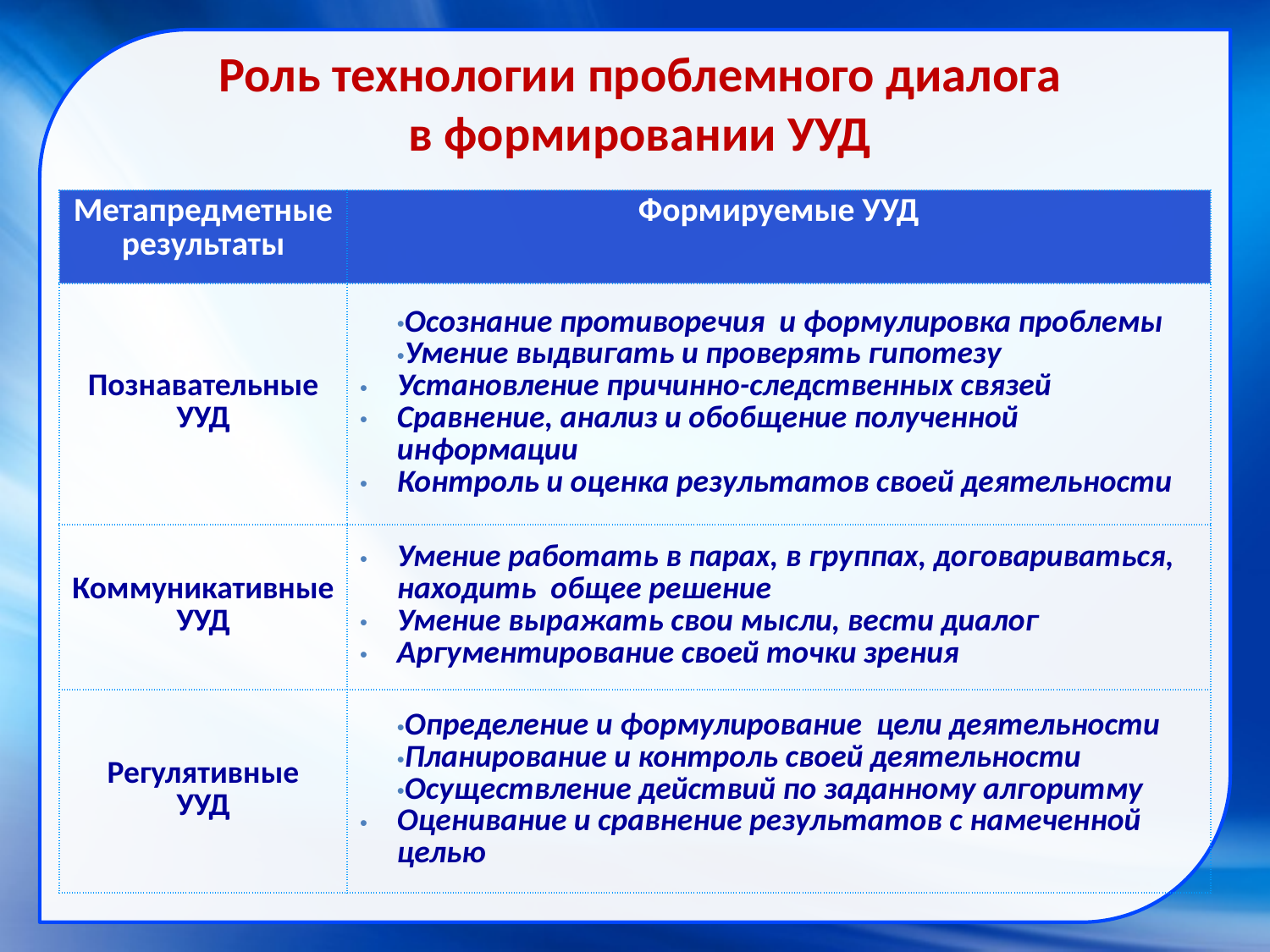

Роль технологии проблемного диалога
в формировании УУД
| Метапредметные результаты | Формируемые УУД |
| --- | --- |
| Познавательные УУД | Осознание противоречия и формулировка проблемы Умение выдвигать и проверять гипотезу Установление причинно-следственных связей Сравнение, анализ и обобщение полученной информации Контроль и оценка результатов своей деятельности |
| Коммуникативные УУД | Умение работать в парах, в группах, договариваться, находить общее решение Умение выражать свои мысли, вести диалог Аргументирование своей точки зрения |
| Регулятивные УУД | Определение и формулирование цели деятельности Планирование и контроль своей деятельности Осуществление действий по заданному алгоритму Оценивание и сравнение результатов с намеченной целью |